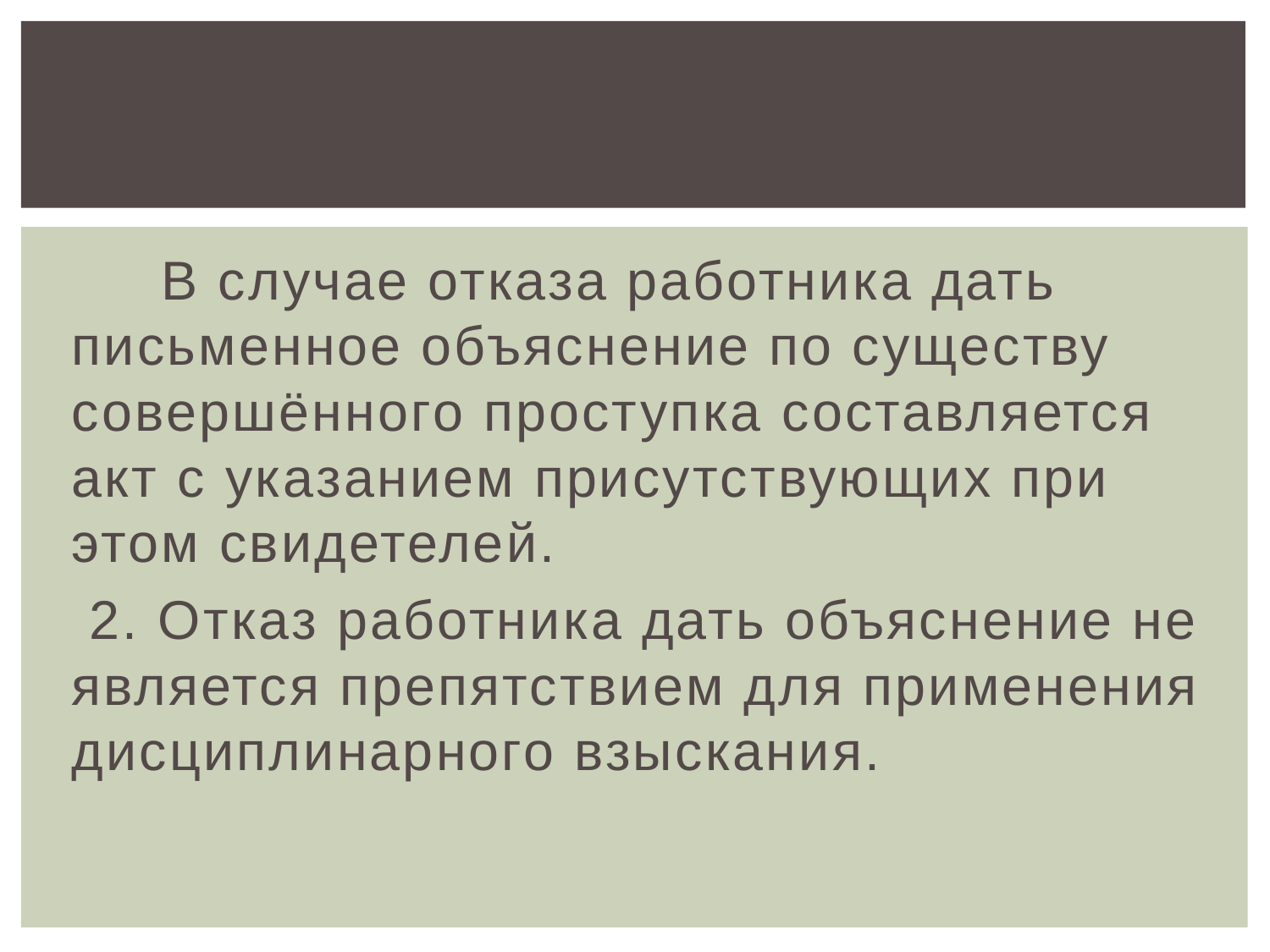

В случае отказа работника дать письменное объяснение по существу совершённого проступка составляется акт с указанием присутствующих при этом свидетелей.
 2. Отказ работника дать объяснение не является препятствием для применения дисциплинарного взыскания.